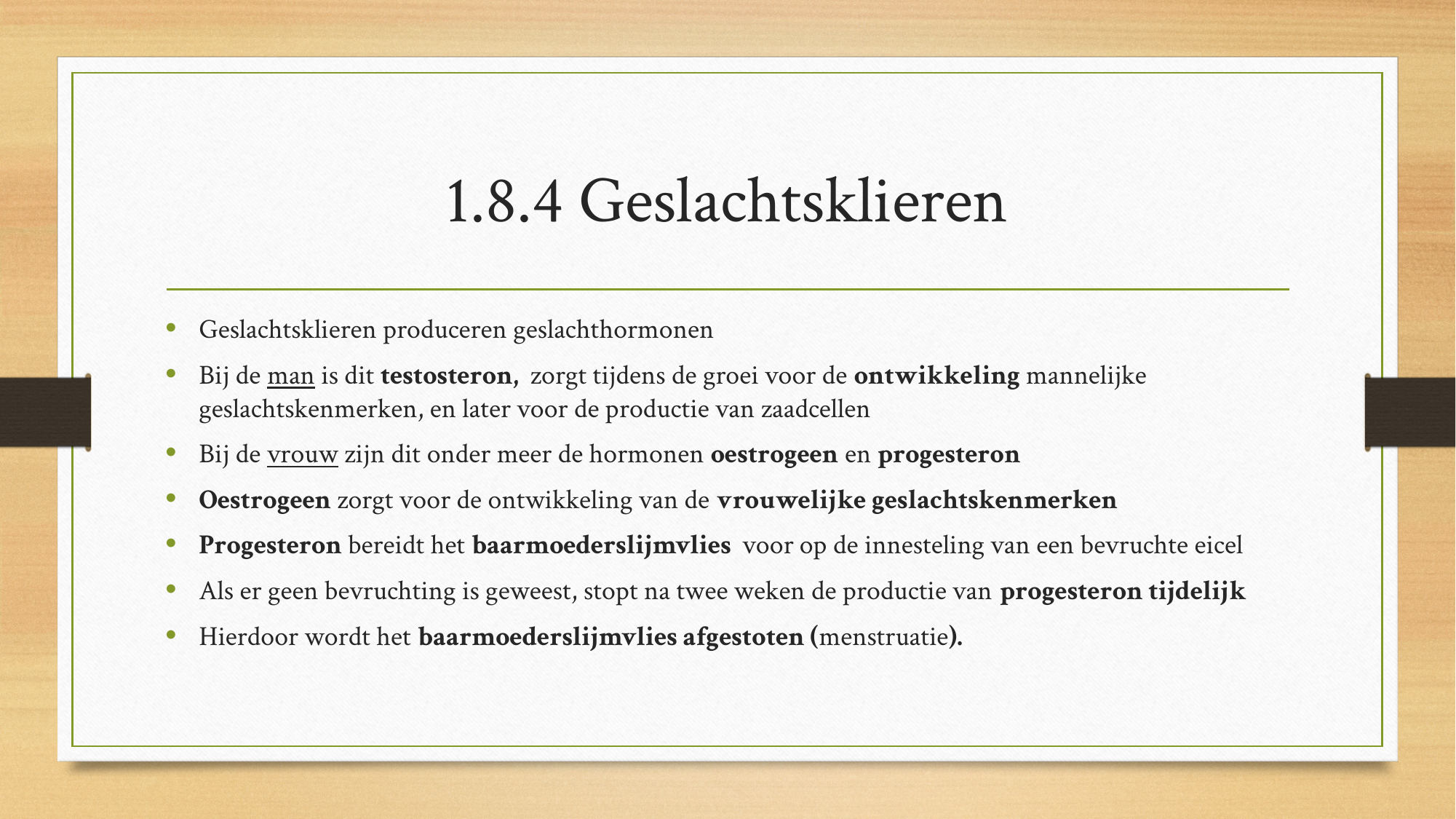

# 1.8.4 Geslachtsklieren
Geslachtsklieren produceren geslachthormonen
Bij de man is dit testosteron,  zorgt tijdens de groei voor de ontwikkeling mannelijke geslachtskenmerken, en later voor de productie van zaadcellen
Bij de vrouw zijn dit onder meer de hormonen oestrogeen en progesteron
Oestrogeen zorgt voor de ontwikkeling van de vrouwelijke geslachtskenmerken
Progesteron bereidt het baarmoederslijmvlies  voor op de innesteling van een bevruchte eicel
Als er geen bevruchting is geweest, stopt na twee weken de productie van progesteron tijdelijk
Hierdoor wordt het baarmoederslijmvlies afgestoten (menstruatie).